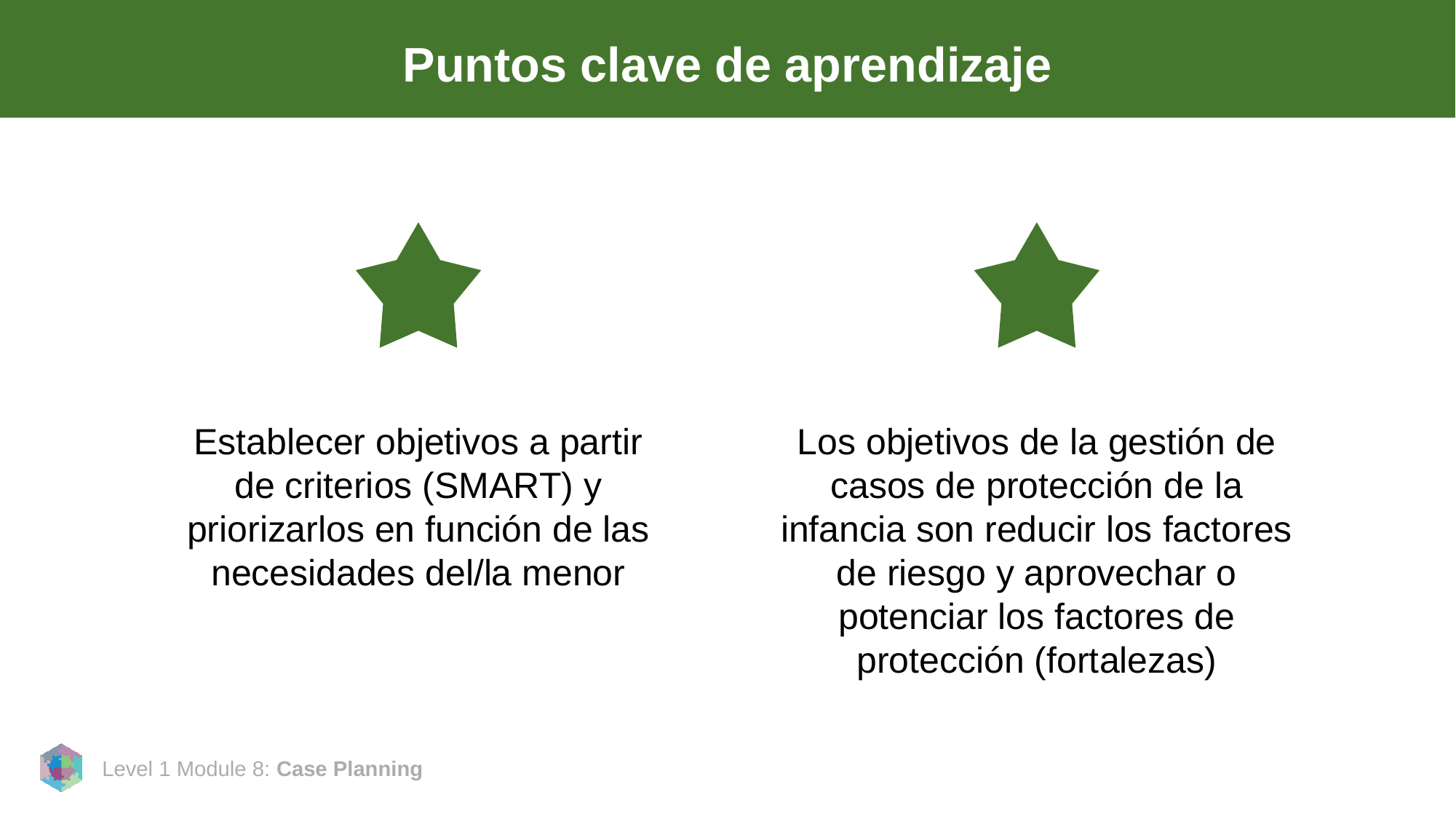

# Puntos clave de aprendizaje

Establecer objetivos a partir de criterios (SMART) y priorizarlos en función de las necesidades del/la menor
Los objetivos de la gestión de casos de protección de la infancia son reducir los factores de riesgo y aprovechar o potenciar los factores de protección (fortalezas)